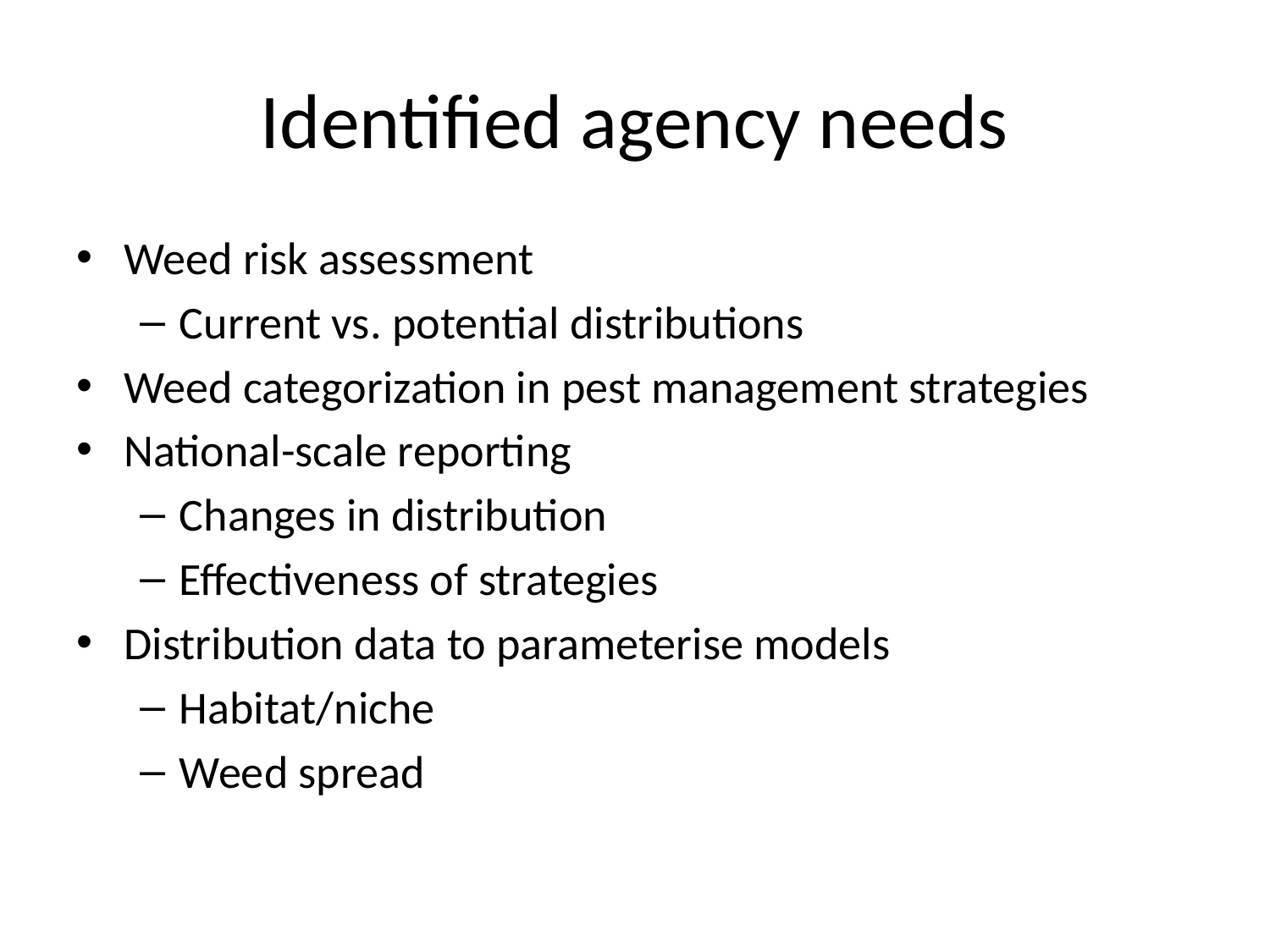

# Identified agency needs
Weed risk assessment
Current vs. potential distributions
Weed categorization in pest management strategies
National-scale reporting
Changes in distribution
Effectiveness of strategies
Distribution data to parameterise models
Habitat/niche
Weed spread